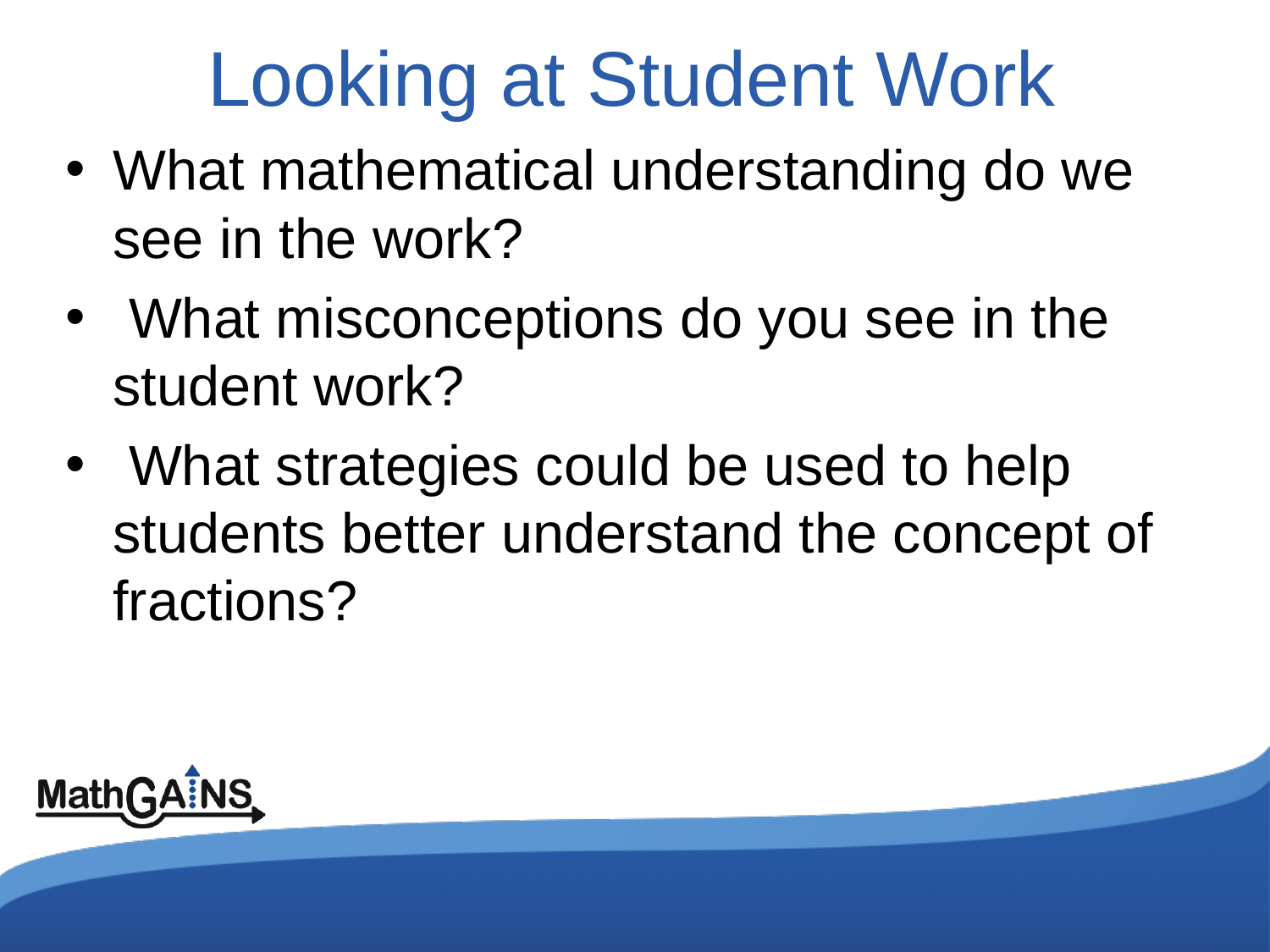

# Looking at Student Work
What mathematical understanding do we see in the work?
 What misconceptions do you see in the student work?
 What strategies could be used to help students better understand the concept of fractions?